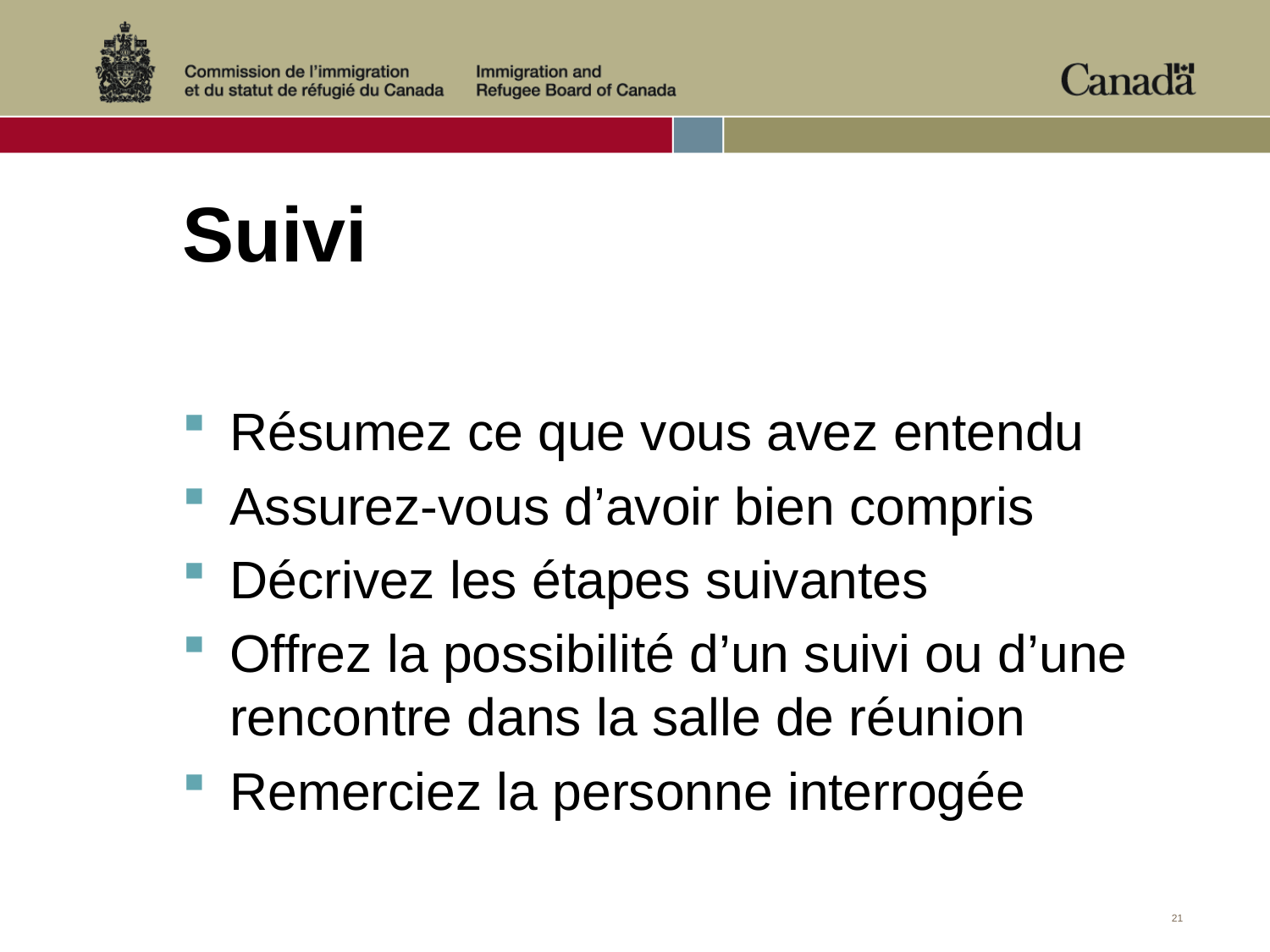

# Suivi
Résumez ce que vous avez entendu
Assurez-vous d’avoir bien compris
Décrivez les étapes suivantes
Offrez la possibilité d’un suivi ou d’une rencontre dans la salle de réunion
Remerciez la personne interrogée
21